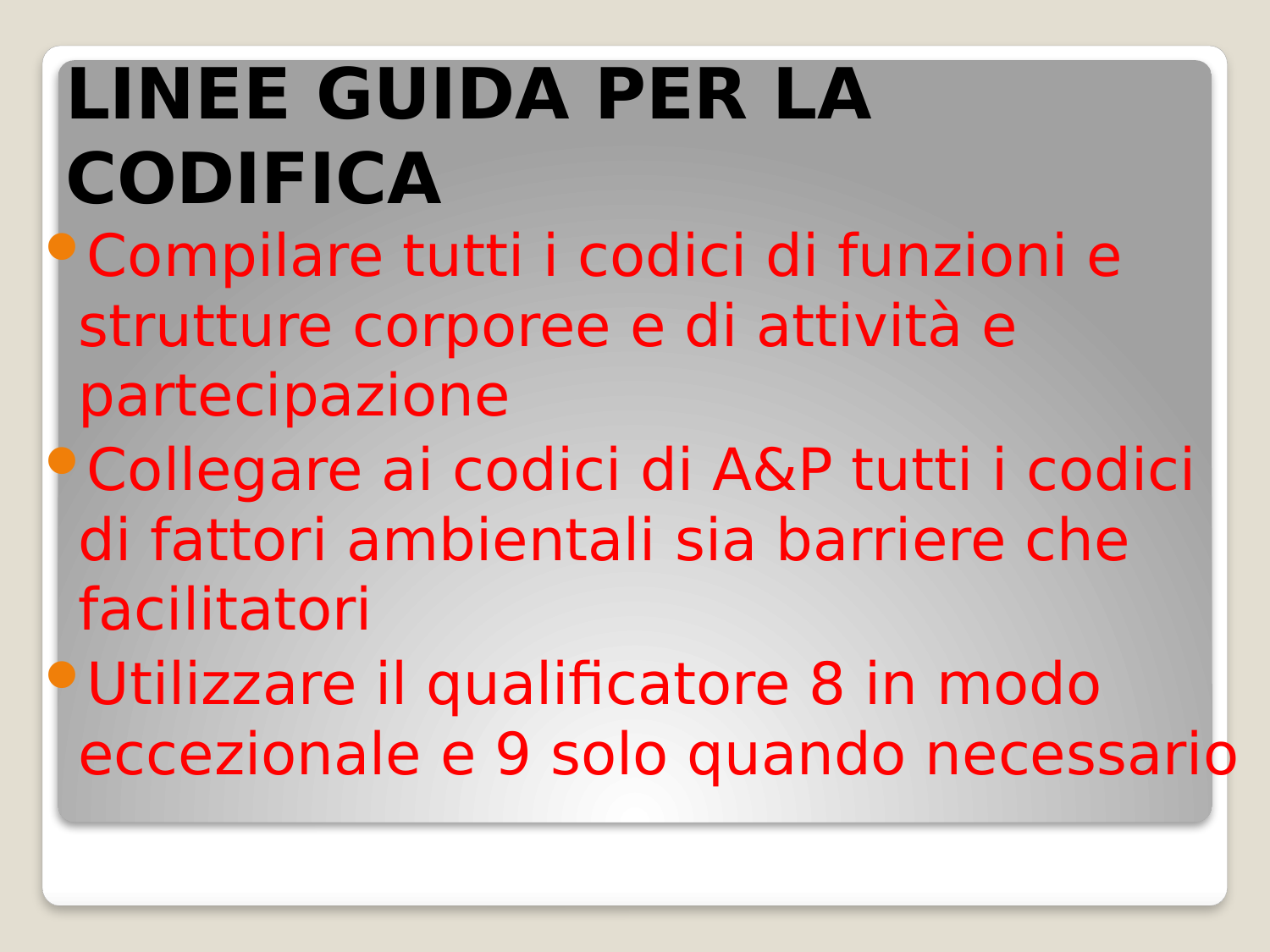

LINEE GUIDA PER LA CODIFICA
Compilare tutti i codici di funzioni e strutture corporee e di attività e partecipazione
Collegare ai codici di A&P tutti i codici di fattori ambientali sia barriere che facilitatori
Utilizzare il qualificatore 8 in modo eccezionale e 9 solo quando necessario